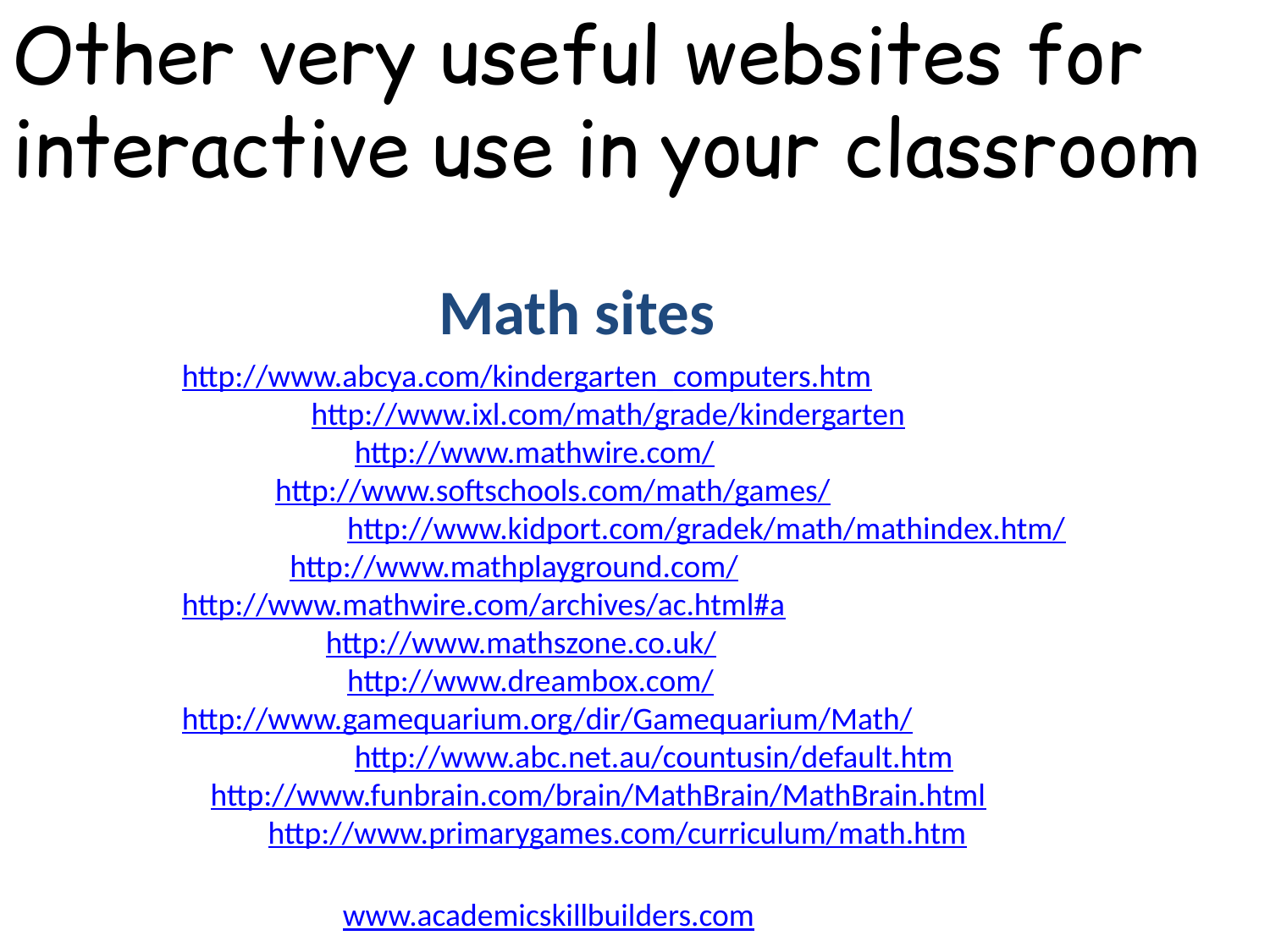

Other very useful websites for interactive use in your classroom
Math sites
http://www.abcya.com/kindergarten_computers.htm
                  http://www.ixl.com/math/grade/kindergarten
                        http://www.mathwire.com/
             http://www.softschools.com/math/games/
                       http://www.kidport.com/gradek/math/mathindex.htm/
               http://www.mathplayground.com/
http://www.mathwire.com/archives/ac.html#a
                    http://www.mathszone.co.uk/
                       http://www.dreambox.com/
http://www.gamequarium.org/dir/Gamequarium/Math/
                        http://www.abc.net.au/countusin/default.htm
    http://www.funbrain.com/brain/MathBrain/MathBrain.html
            http://www.primarygames.com/curriculum/math.htm

www.academicskillbuilders.com